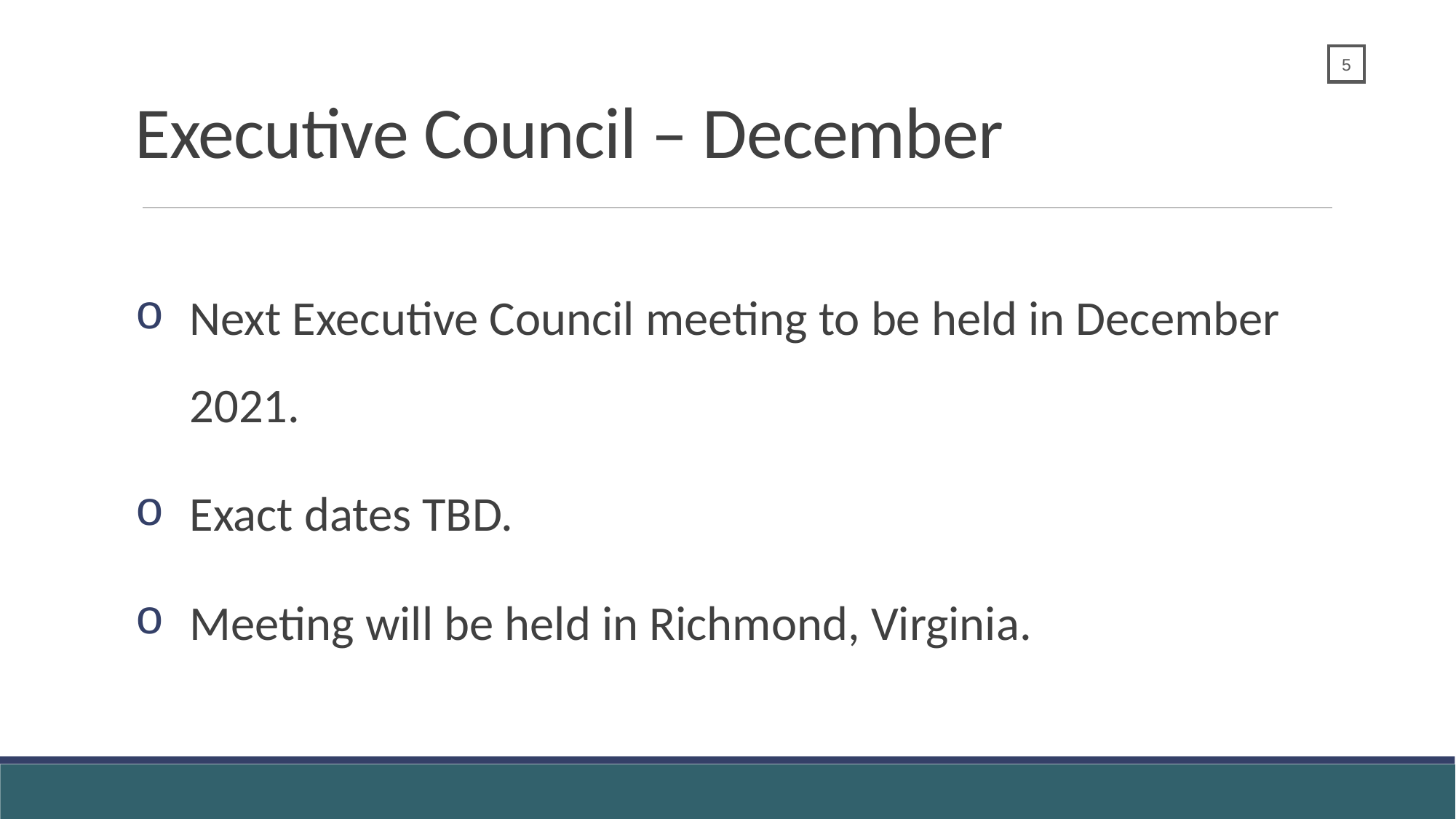

Executive Council – December
Next Executive Council meeting to be held in December 2021.
Exact dates TBD.
Meeting will be held in Richmond, Virginia.